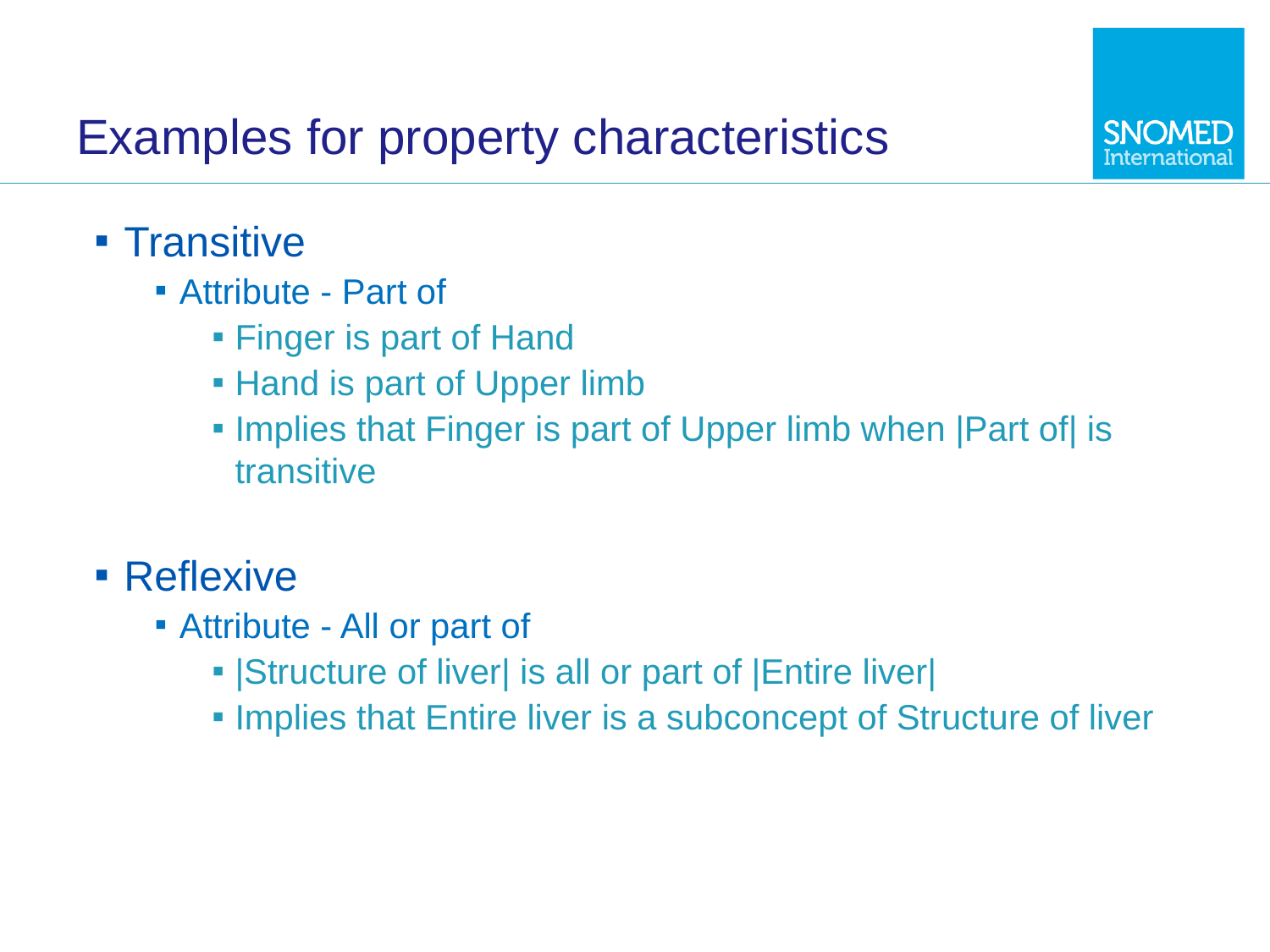

# Examples for property characteristics
Transitive
Attribute - Part of
Finger is part of Hand
Hand is part of Upper limb
Implies that Finger is part of Upper limb when |Part of| is transitive

Reflexive
Attribute - All or part of
|Structure of liver| is all or part of |Entire liver|
Implies that Entire liver is a subconcept of Structure of liver